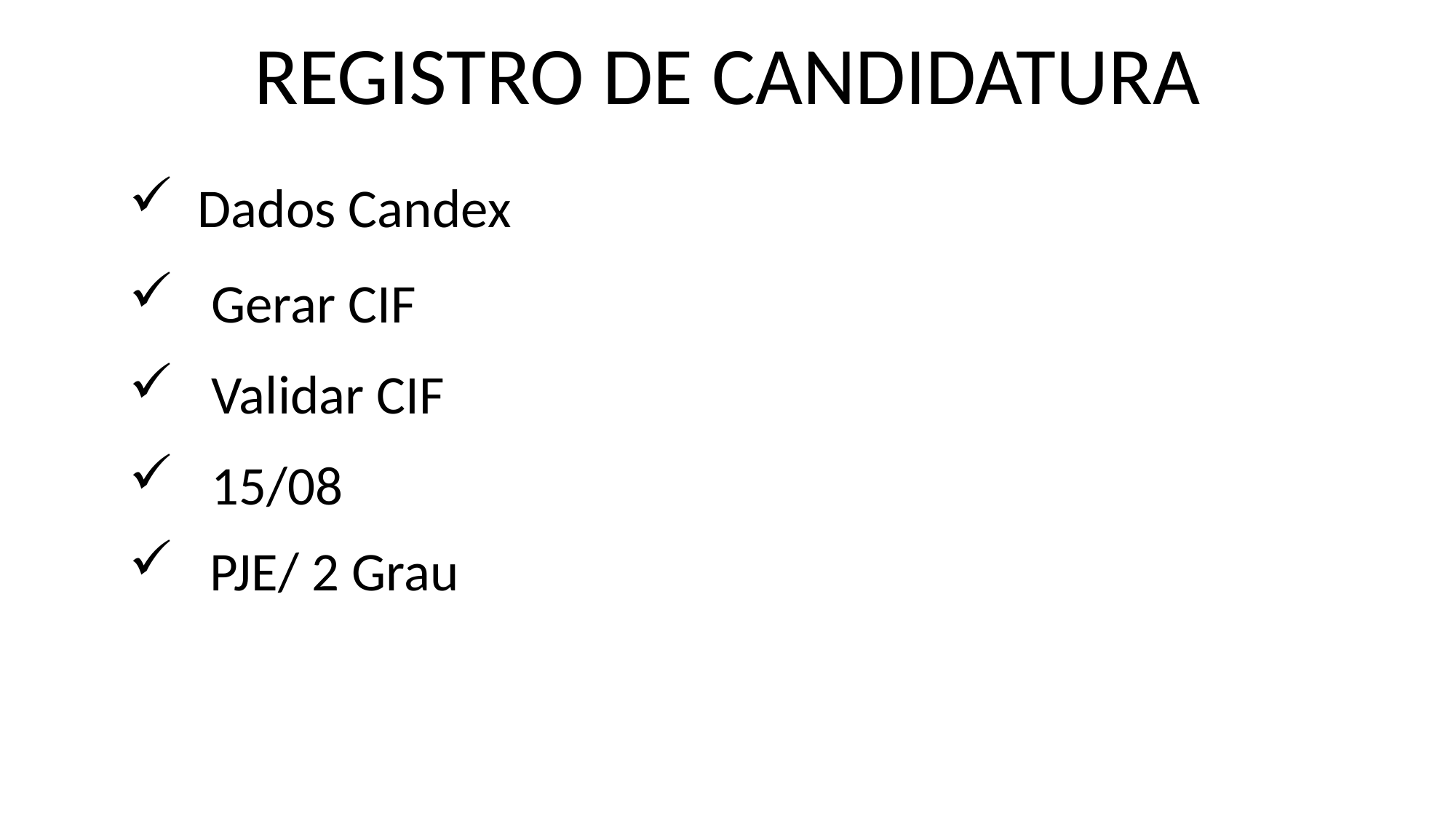

REGISTRO DE CANDIDATURA
Dados Candex

Gerar CIF
Validar CIF
15/08
 PJE/ 2 Grau